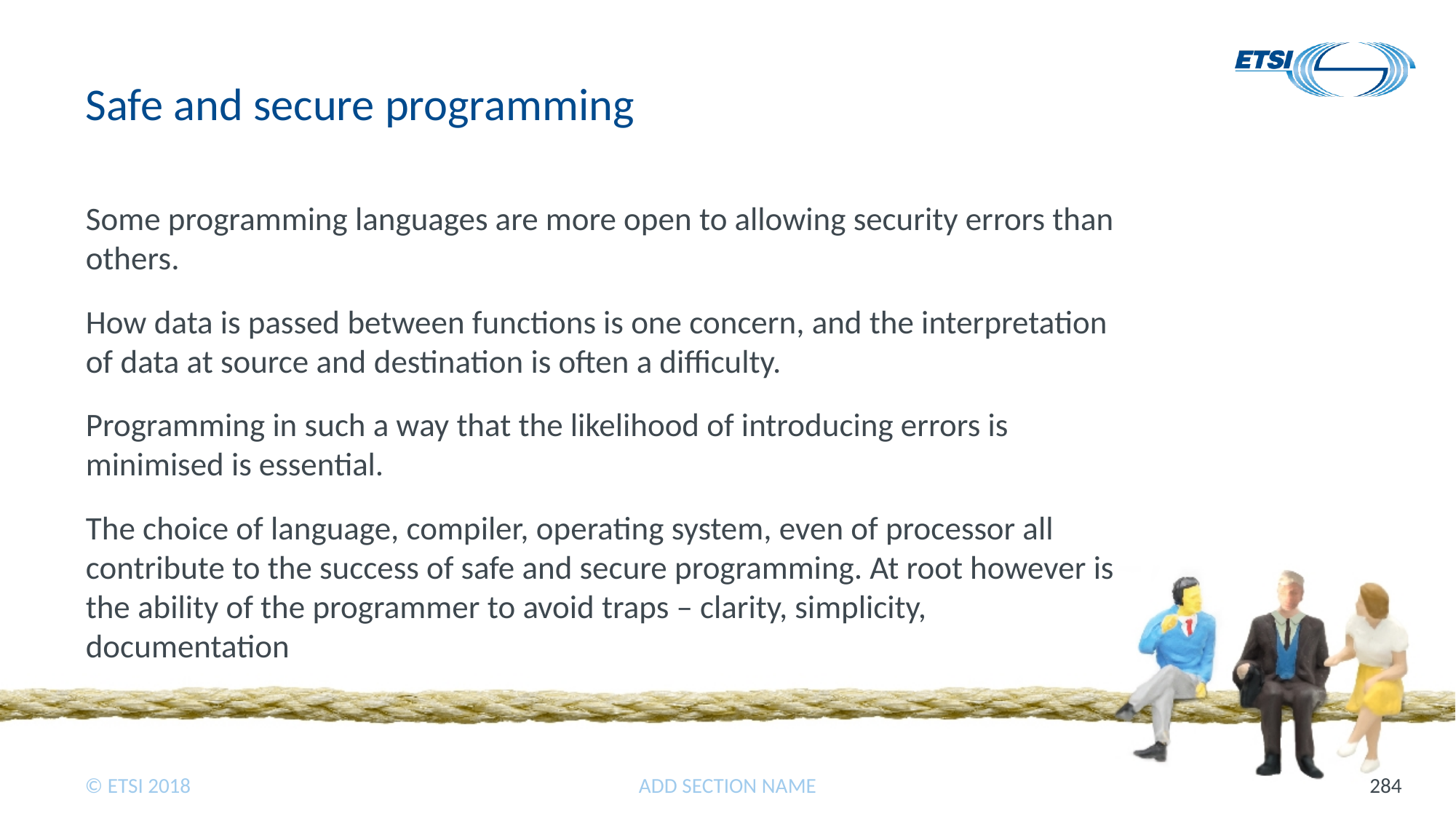

# Safe and secure programming
Some programming languages are more open to allowing security errors than others.
How data is passed between functions is one concern, and the interpretation of data at source and destination is often a difficulty.
Programming in such a way that the likelihood of introducing errors is minimised is essential.
The choice of language, compiler, operating system, even of processor all contribute to the success of safe and secure programming. At root however is the ability of the programmer to avoid traps – clarity, simplicity, documentation
ADD SECTION NAME